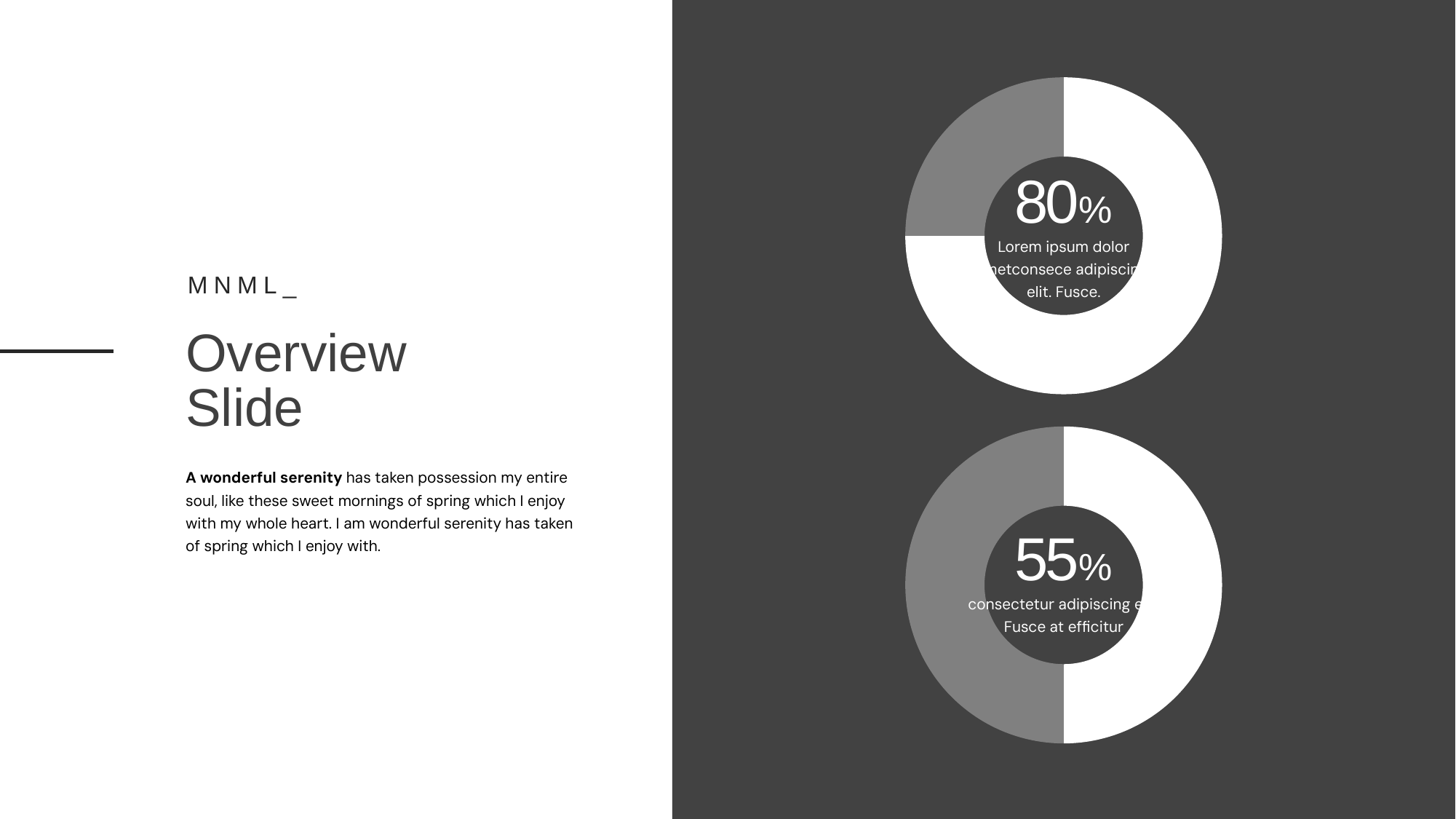

### Chart

| Category | Sales |
|---|---|
| 1st Qtr | 75.0 |
| 2nd Qtr | 25.0 |

### Chart

| Category | Sales |
|---|---|
| 1st Qtr | 50.0 |
| 2nd Qtr | 50.0 |
80%
Lorem ipsum dolor
ametconsece adipiscing
elit. Fusce.
Mnml_
Overview
Slide
A wonderful serenity has taken possession my entire soul, like these sweet mornings of spring which I enjoy with my whole heart. I am wonderful serenity has taken of spring which I enjoy with.
55%
consectetur adipiscing elit. Fusce at efficitur